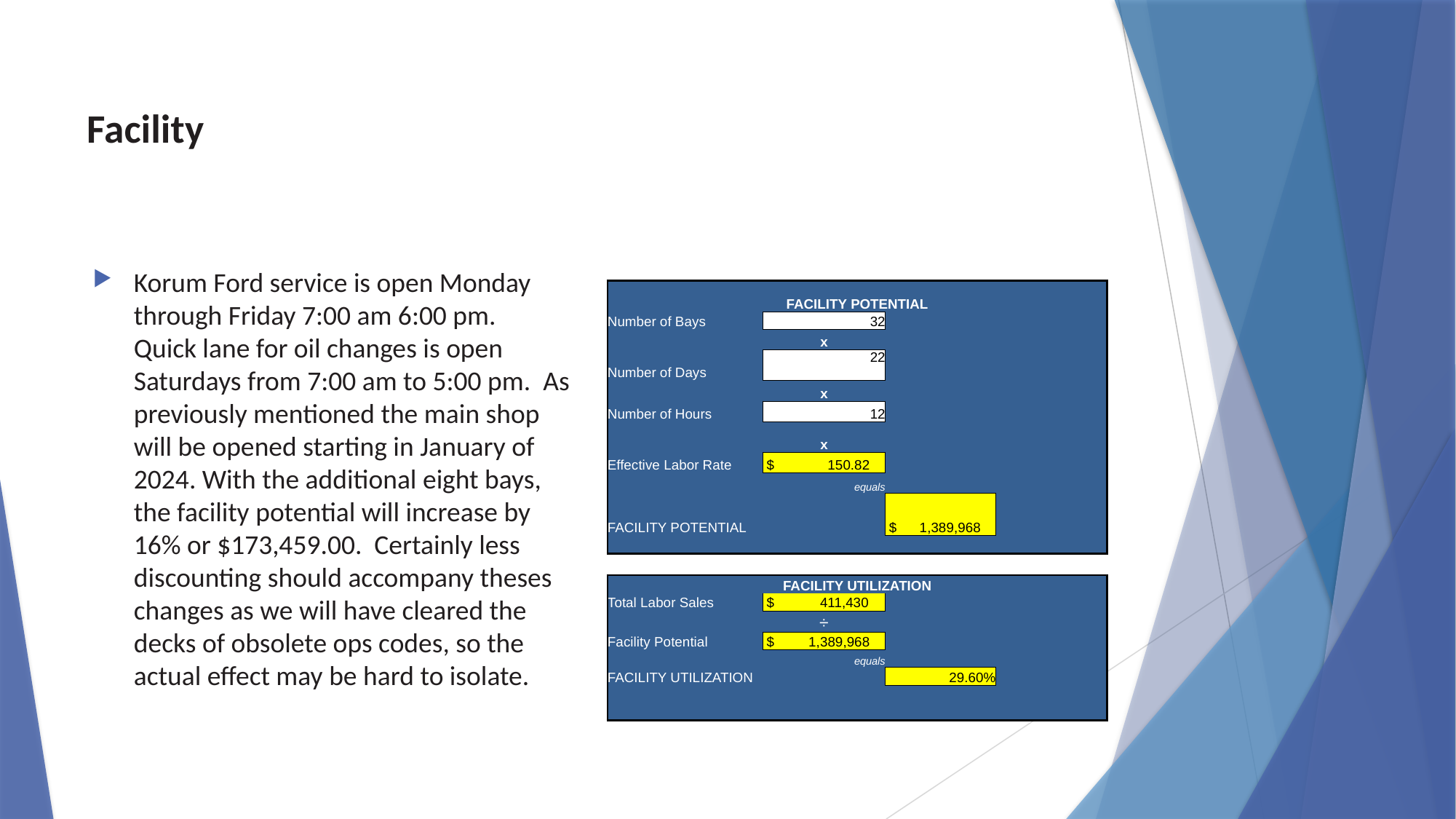

# Facility
Korum Ford service is open Monday through Friday 7:00 am 6:00 pm.  Quick lane for oil changes is open Saturdays from 7:00 am to 5:00 pm.  As previously mentioned the main shop will be opened starting in January of 2024. With the additional eight bays, the facility potential will increase by 16% or $173,459.00.  Certainly less discounting should accompany theses changes as we will have cleared the decks of obsolete ops codes, so the actual effect may be hard to isolate.

| FACILITY POTENTIAL |  |  |  |  |  |
| --- | --- | --- | --- | --- | --- |
| Number of Bays | 32 |  |  |  |  |
|  | x |  |  |  |  |
| Number of Days | 22 |  |  |  |  |
|  | x |  |  |  |  |
| Number of Hours | 12 |  |  |  |  |
|  | x |  |  |  |  |
| Effective Labor Rate | $ 150.82 |  |  |  |  |
|  | equals |  |  |  |  |
| FACILITY POTENTIAL |  | $ 1,389,968 |  |  |  |
|  |  |  |  |  |  |
|  |  |  |  |  |  |
| FACILITY UTILIZATION |  |  |  |  |  |
| Total Labor Sales | $ 411,430 |  |  |  |  |
|  | ÷ |  |  |  |  |
| Facility Potential | $ 1,389,968 |  |  |  |  |
|  | equals |  |  |  |  |
| FACILITY UTILIZATION |  | 29.60% |  |  |  |
|  |  |  |  |  |  |
|  |  |  |  |  |  |